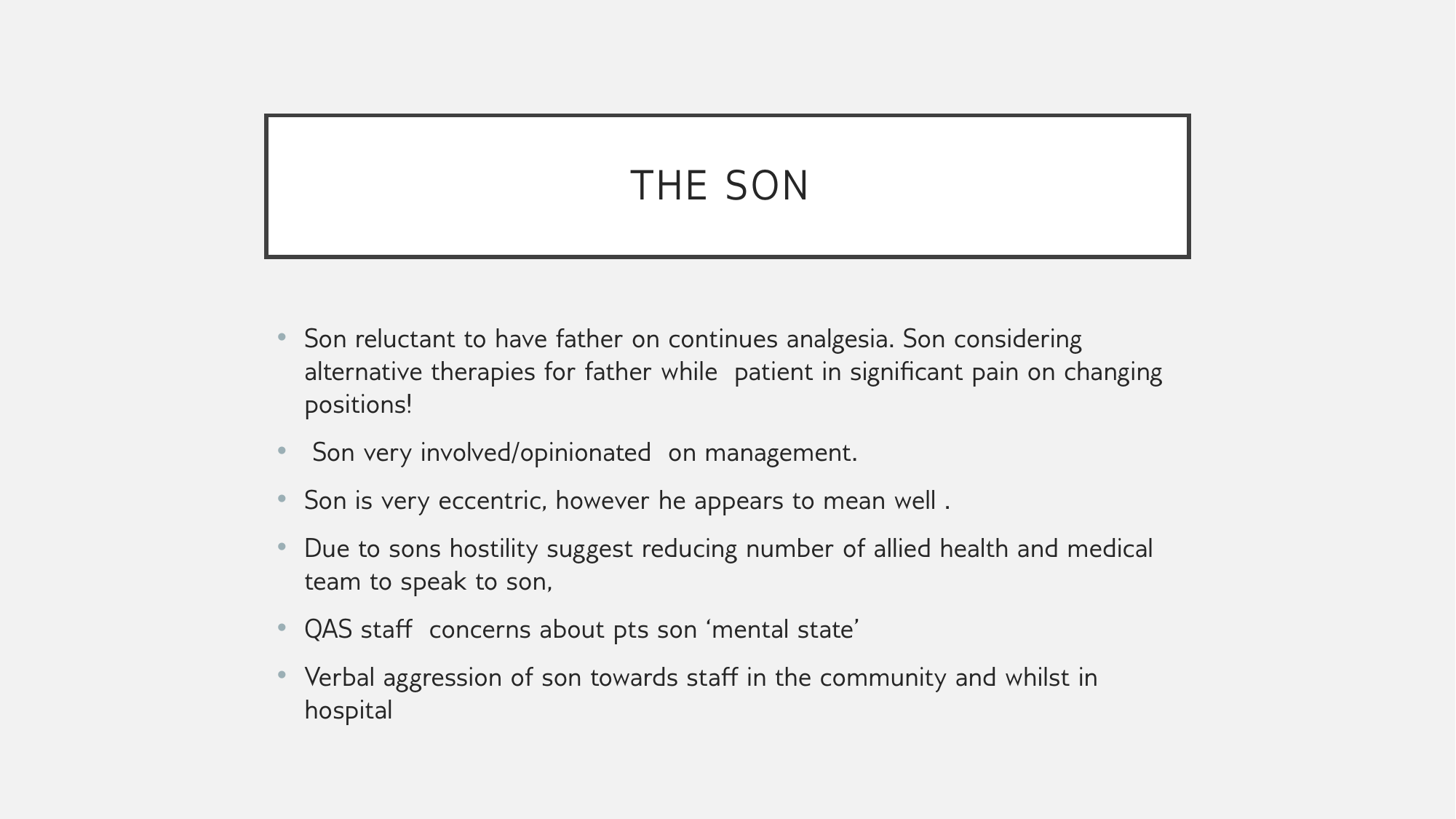

# The son
Son reluctant to have father on continues analgesia. Son considering alternative therapies for father while  patient in significant pain on changing positions!
 Son very involved/opinionated  on management.
Son is very eccentric, however he appears to mean well .
Due to sons hostility suggest reducing number of allied health and medical team to speak to son,
QAS staff  concerns about pts son ‘mental state’
Verbal aggression of son towards staff in the community and whilst in hospital